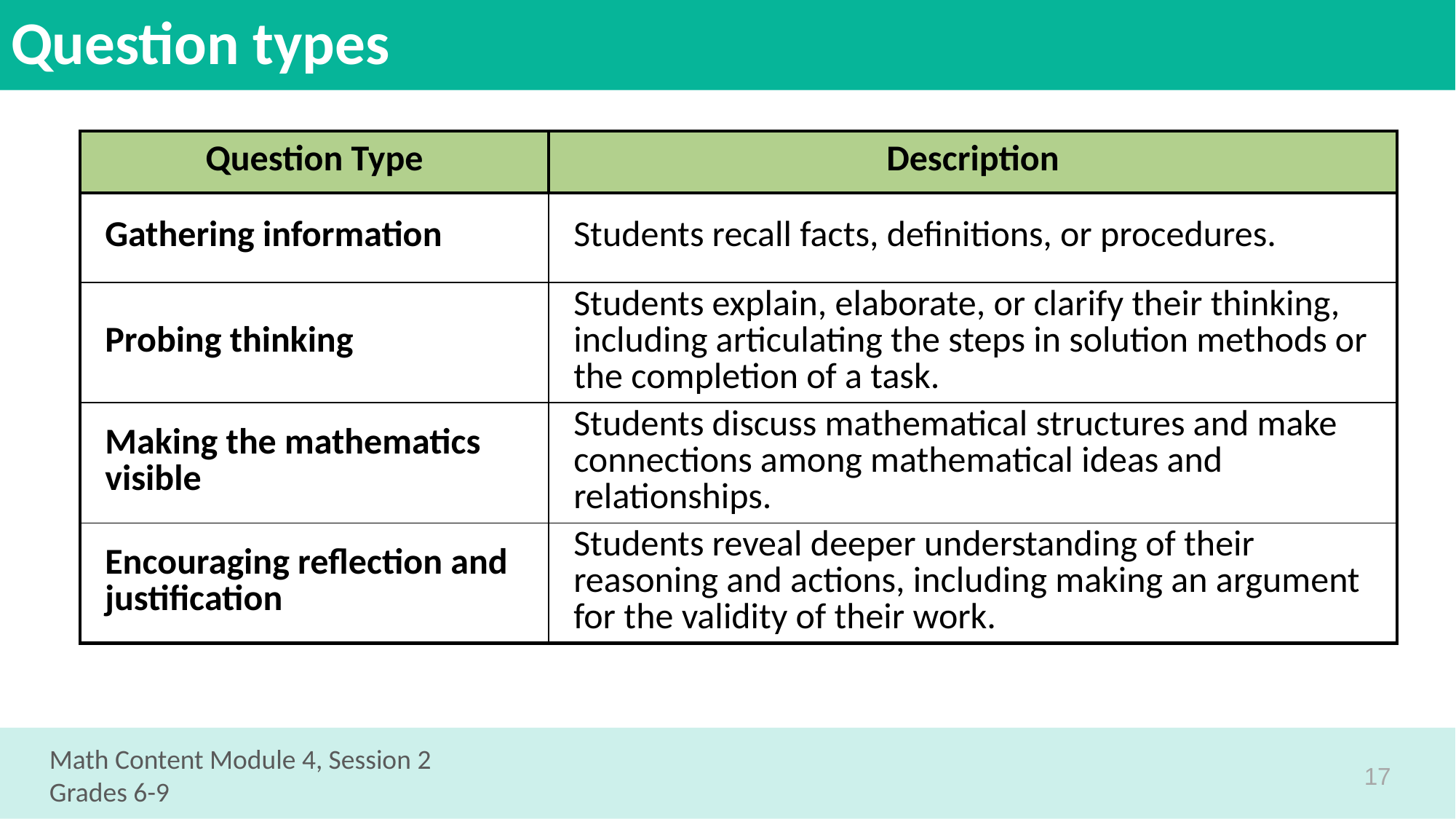

# Question types
| Question Type | Description |
| --- | --- |
| Gathering information | Students recall facts, definitions, or procedures. |
| Probing thinking | Students explain, elaborate, or clarify their thinking, including articulating the steps in solution methods or the completion of a task. |
| Making the mathematics visible | Students discuss mathematical structures and make connections among mathematical ideas and relationships. |
| Encouraging reflection and justification | Students reveal deeper understanding of their reasoning and actions, including making an argument for the validity of their work. |
Math Content Module 4, Session 2
Grades 6-9
17